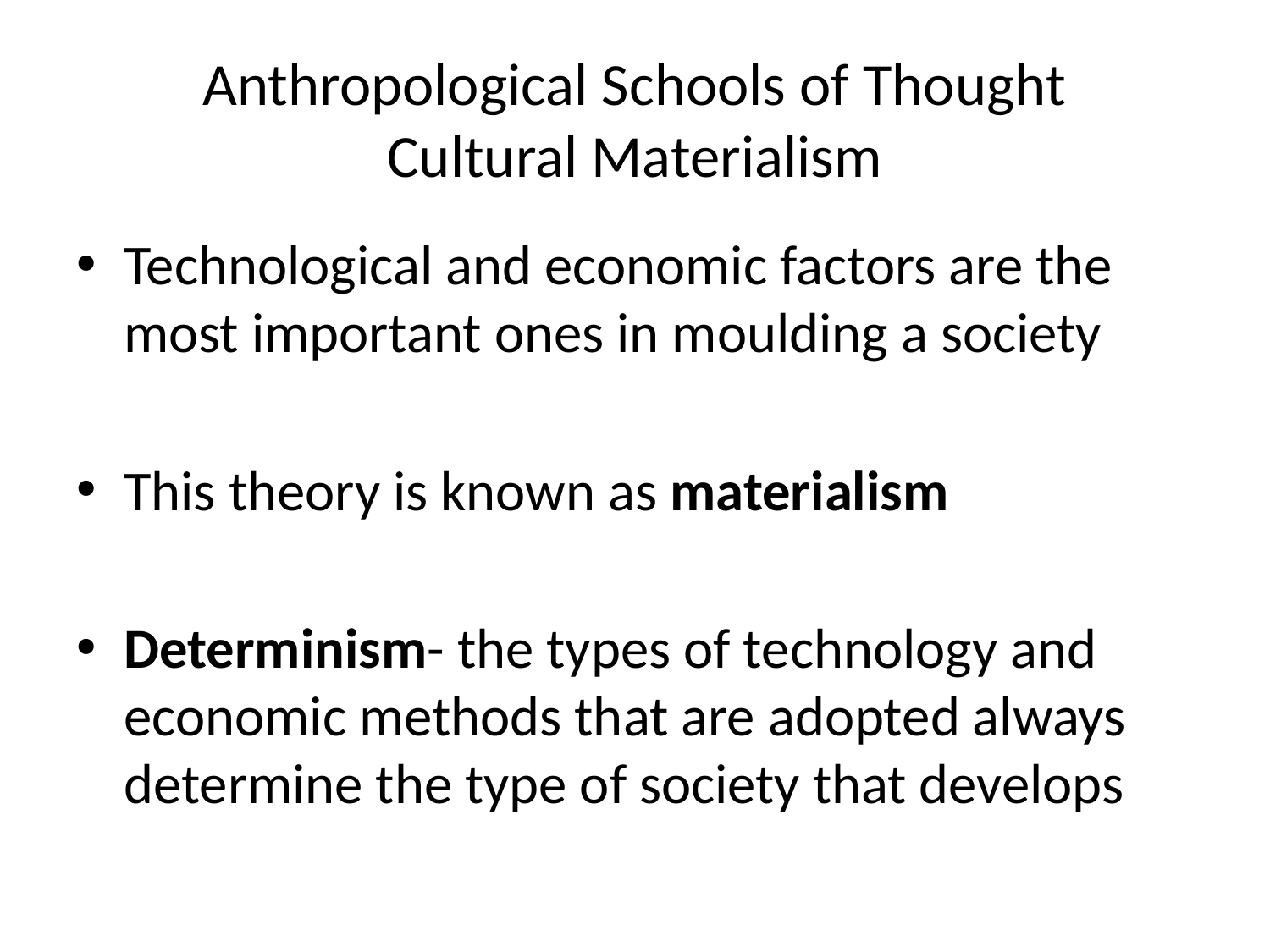

# Anthropological Schools of Thought Cultural Materialism
Technological and economic factors are the most important ones in moulding a society

This theory is known as materialism

Determinism- the types of technology and economic methods that are adopted always determine the type of society that develops